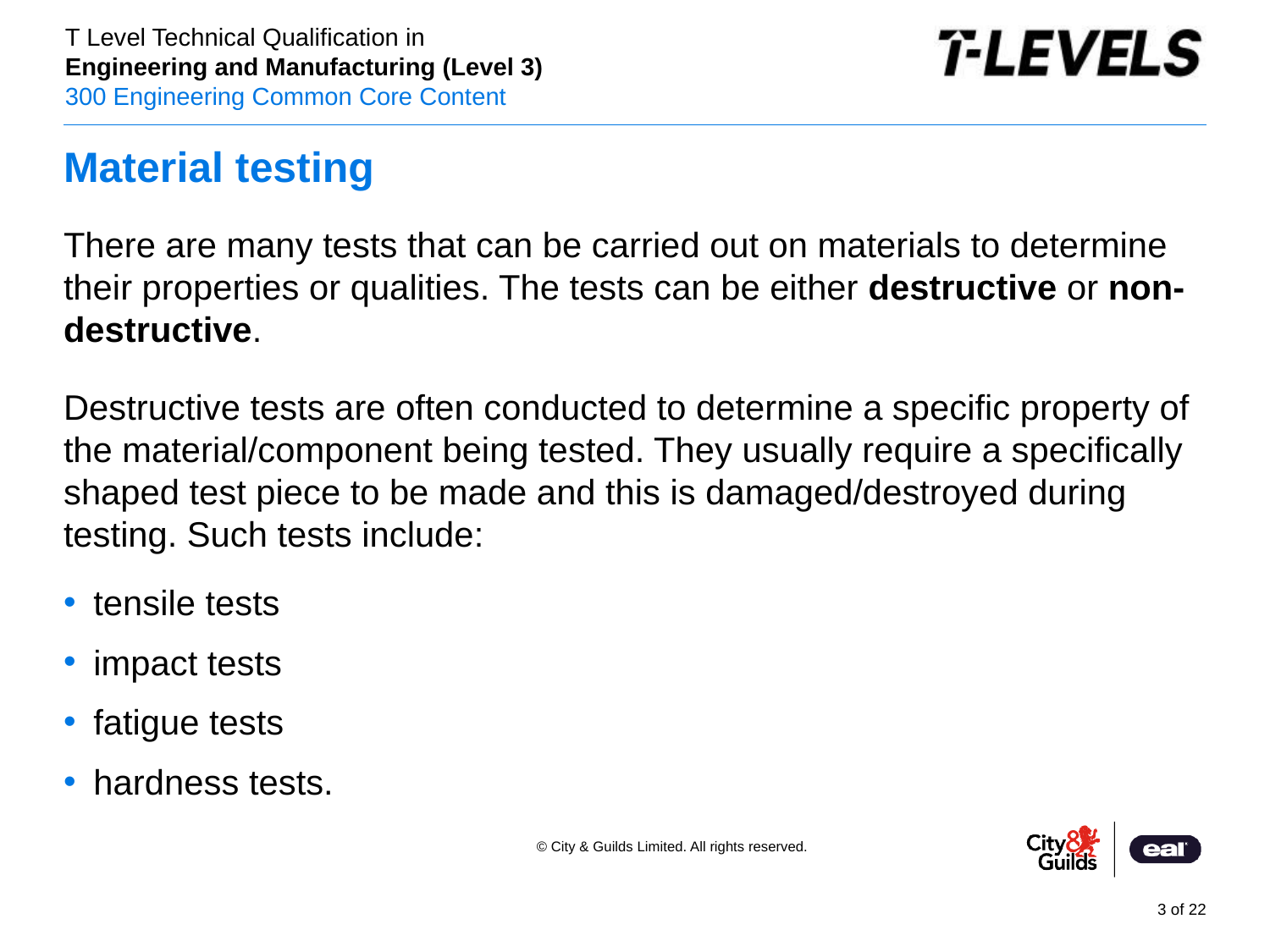

# Material testing
There are many tests that can be carried out on materials to determine their properties or qualities. The tests can be either destructive or non-destructive.
Destructive tests are often conducted to determine a specific property of the material/component being tested. They usually require a specifically shaped test piece to be made and this is damaged/destroyed during testing. Such tests include:
tensile tests
impact tests
fatigue tests
hardness tests.